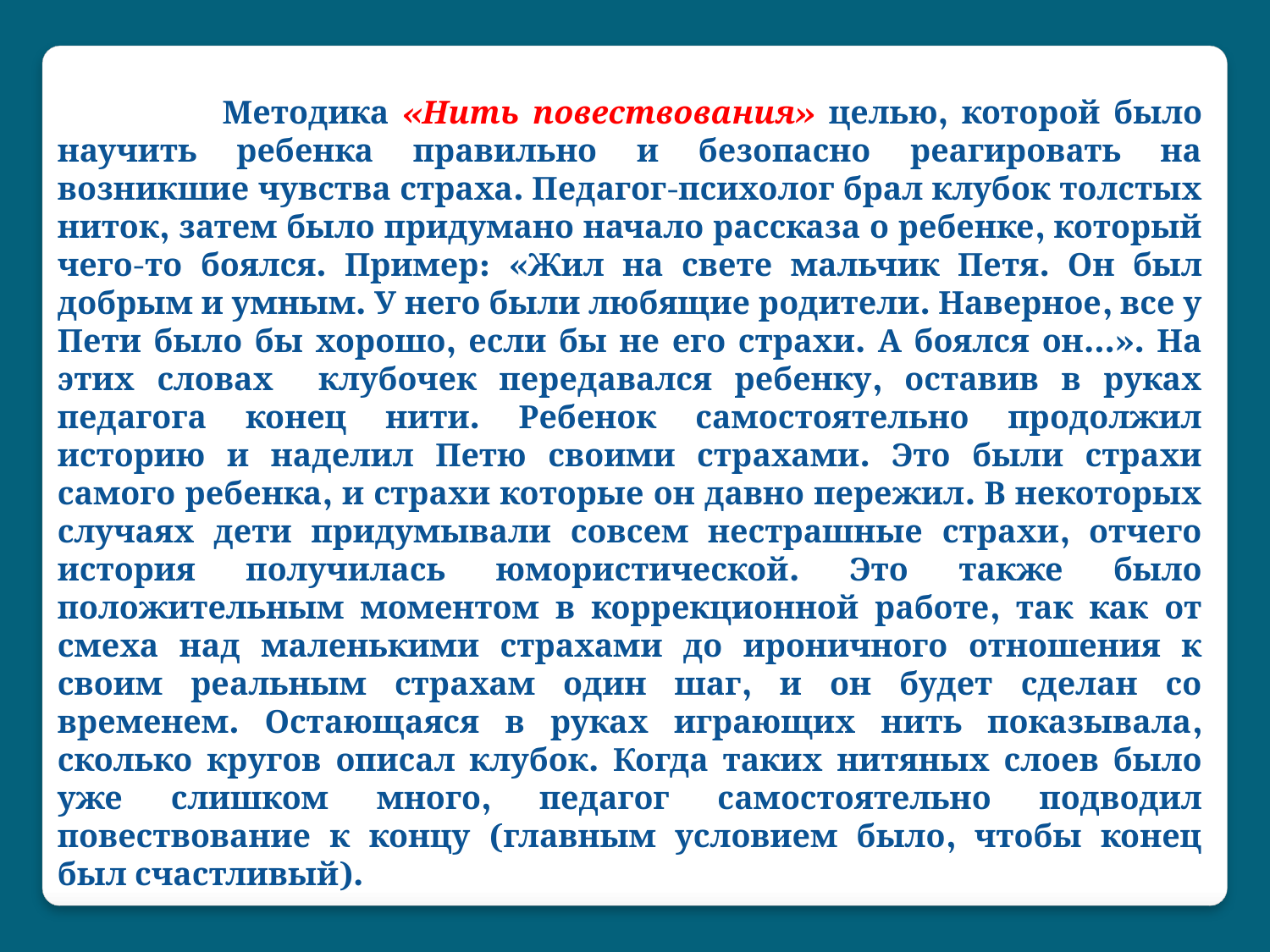

Методика «Нить повествования» целью, которой было научить ребенка правильно и безопасно реагировать на возникшие чувства страха. Педагог-психолог брал клубок толстых ниток, затем было придумано начало рассказа о ребенке, который чего-то боялся. Пример: «Жил на свете мальчик Петя. Он был добрым и умным. У него были любящие родители. Наверное, все у Пети было бы хорошо, если бы не его страхи. А боялся он...». На этих словах  клубочек передавался ребенку, оставив в руках педагога конец нити. Ребенок самостоятельно продолжил историю и наделил Петю своими страхами. Это были страхи самого ребенка, и страхи которые он давно пережил. В некоторых случаях дети придумывали совсем нестрашные страхи, отчего история получилась юмористической. Это также было положительным моментом в коррекционной работе, так как от смеха над маленькими страхами до ироничного отношения к своим реальным страхам один шаг, и он будет сделан со временем. Остающаяся в руках играющих нить показывала, сколько кругов описал клубок. Когда таких нитяных слоев было уже слишком много, педагог самостоятельно подводил повествование к концу (главным условием было, чтобы конец был счастливый).